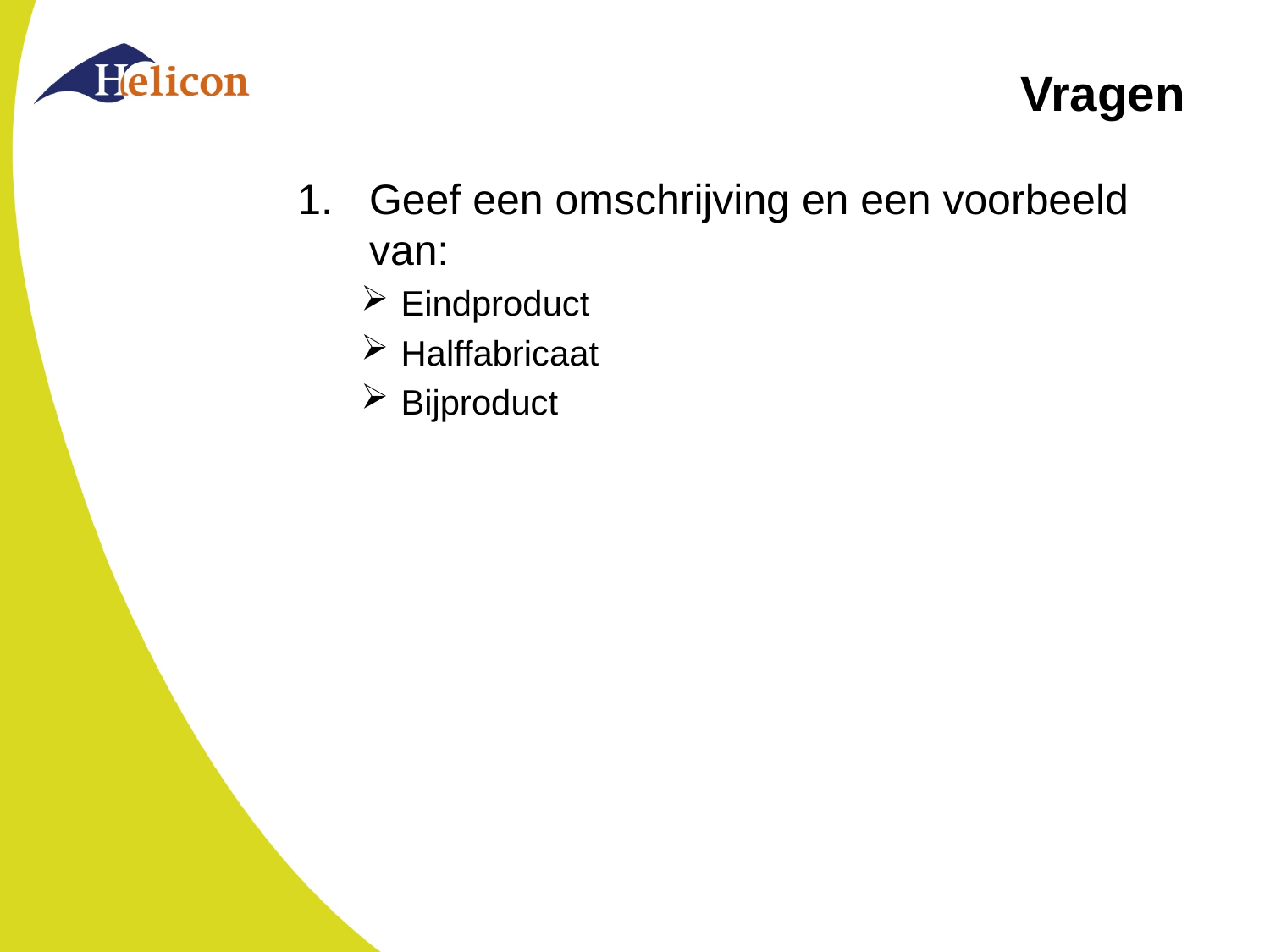

# Vragen
Geef een omschrijving en een voorbeeld van:
Eindproduct
Halffabricaat
Bijproduct